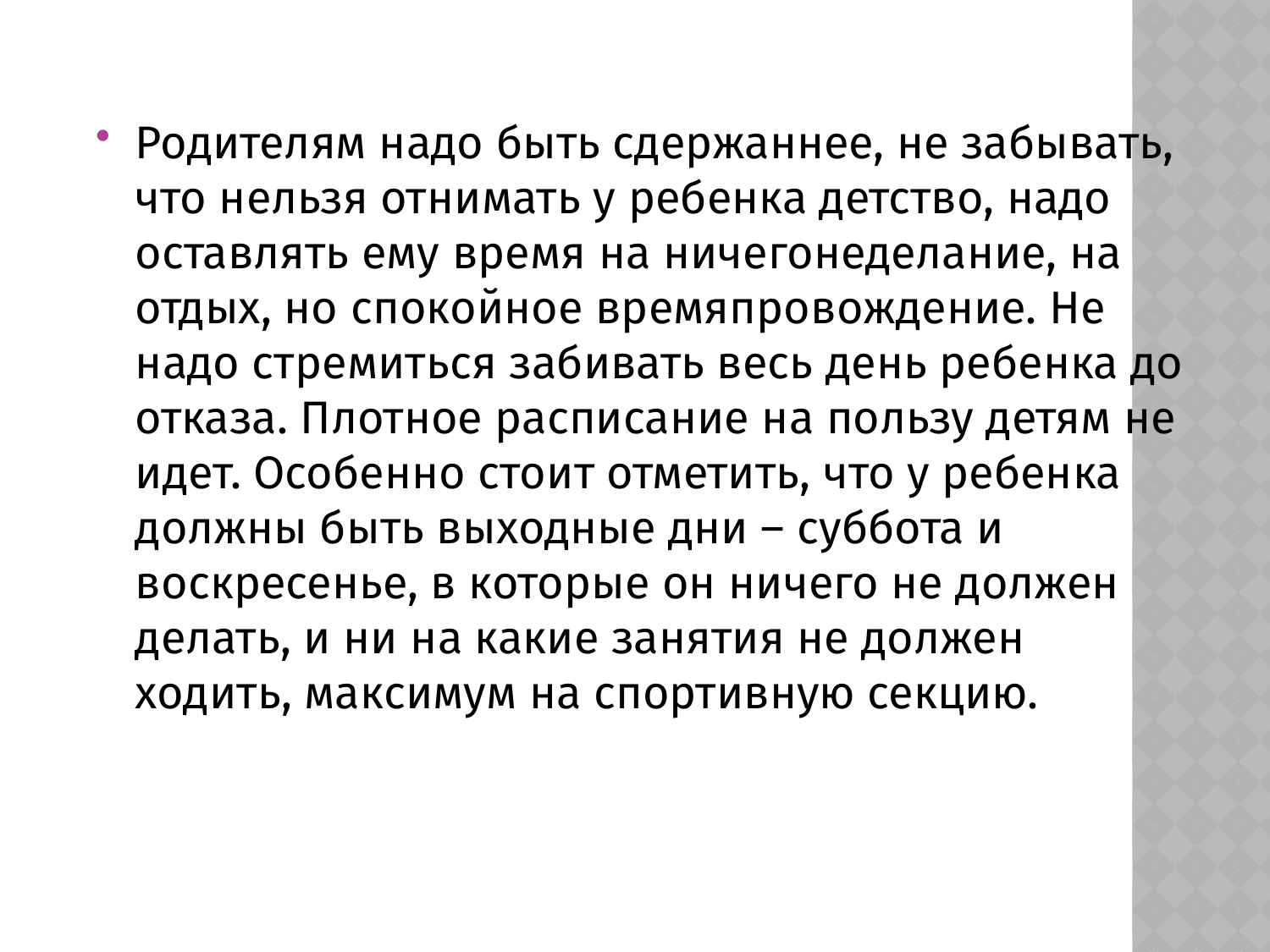

Родителям надо быть сдержаннее, не забывать, что нельзя отнимать у ребенка детство, надо оставлять ему время на ничегонеделание, на отдых, но спокойное времяпровождение. Не надо стремиться забивать весь день ребенка до отказа. Плотное расписание на пользу детям не идет. Особенно стоит отметить, что у ребенка должны быть выходные дни – суббота и воскресенье, в которые он ничего не должен делать, и ни на какие занятия не должен ходить, максимум на спортивную секцию.